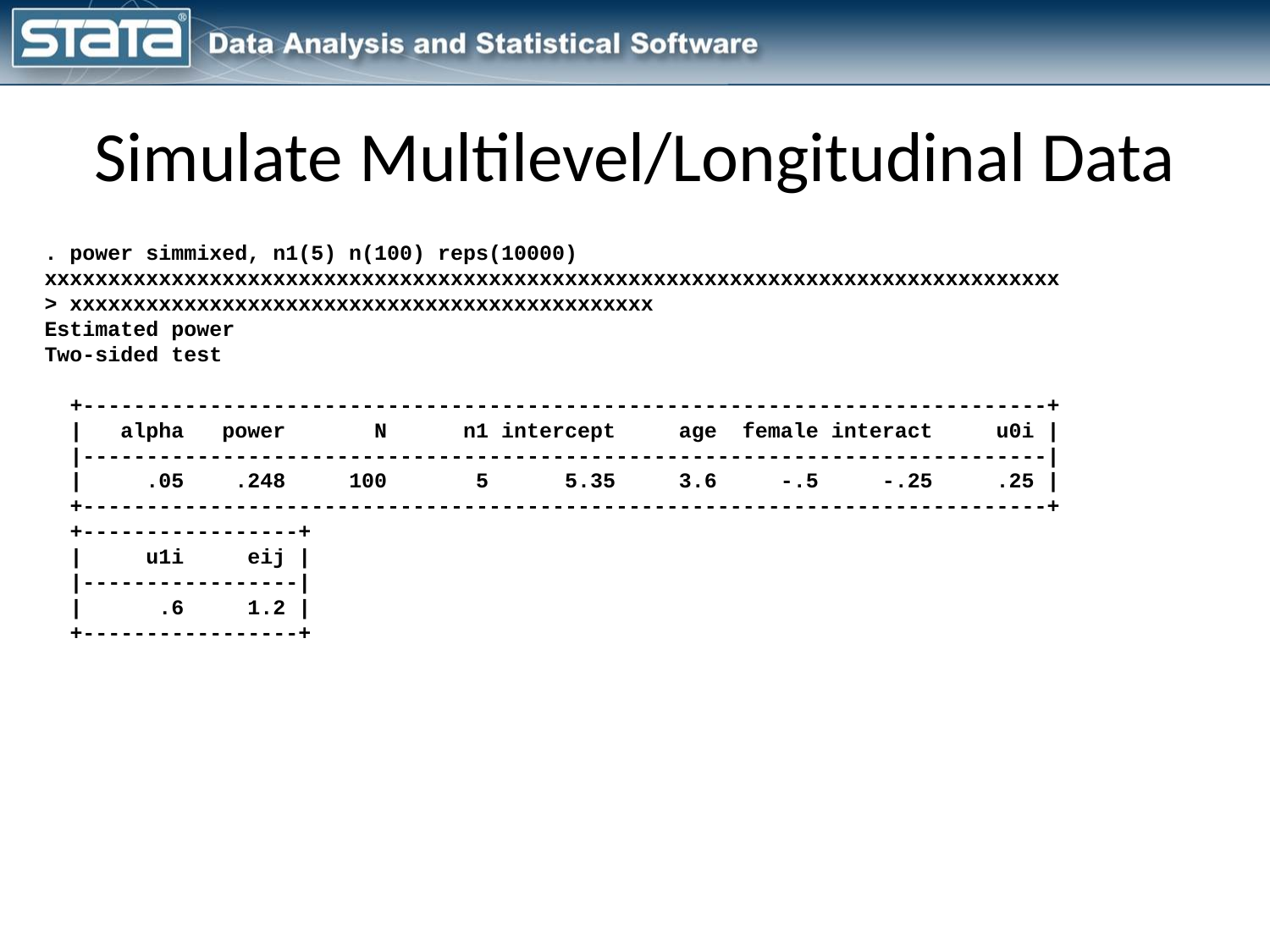

# Simulate Multilevel/Longitudinal Data
. power simmixed, n1(5) n(100) reps(10000)
xxxxxxxxxxxxxxxxxxxxxxxxxxxxxxxxxxxxxxxxxxxxxxxxxxxxxxxxxxxxxxxxxxxxxxxxxxxxxxxx
> xxxxxxxxxxxxxxxxxxxxxxxxxxxxxxxxxxxxxxxxxxxxxx
Estimated power
Two-sided test

  +----------------------------------------------------------------------------+
  |   alpha   power       N      n1 intercept     age  female interact     u0i |
  |----------------------------------------------------------------------------|
  |     .05    .248     100       5      5.35     3.6     -.5     -.25     .25 |
  +----------------------------------------------------------------------------+
  +-----------------+
  |     u1i     eij |
  |-----------------|
  |      .6     1.2 |
  +-----------------+